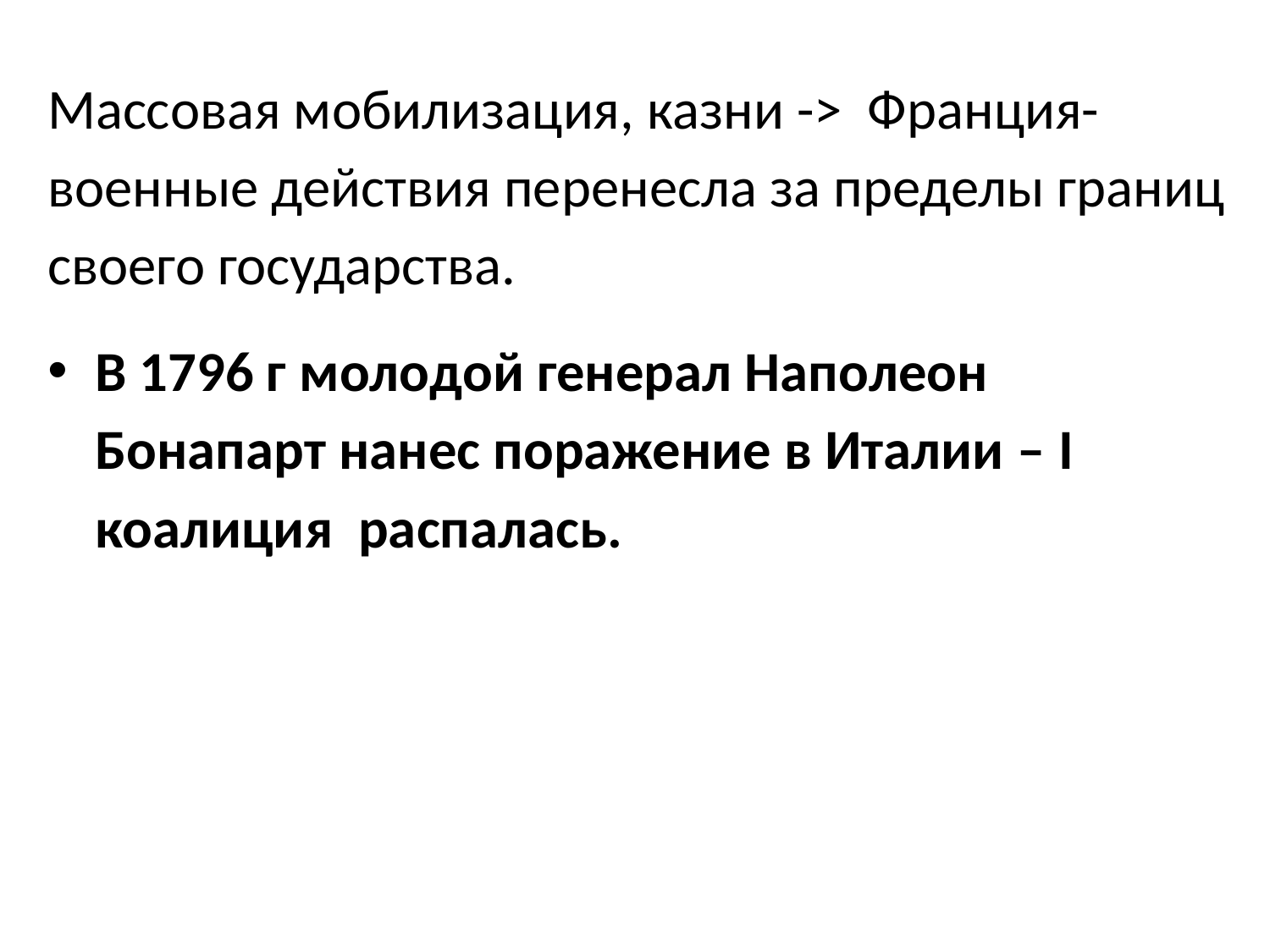

Массовая мобилизация, казни ->  Франция-  военные действия перенесла за пределы границ своего государства.
В 1796 г молодой генерал Наполеон Бонапарт нанес поражение в Италии – I коалиция  распалась.